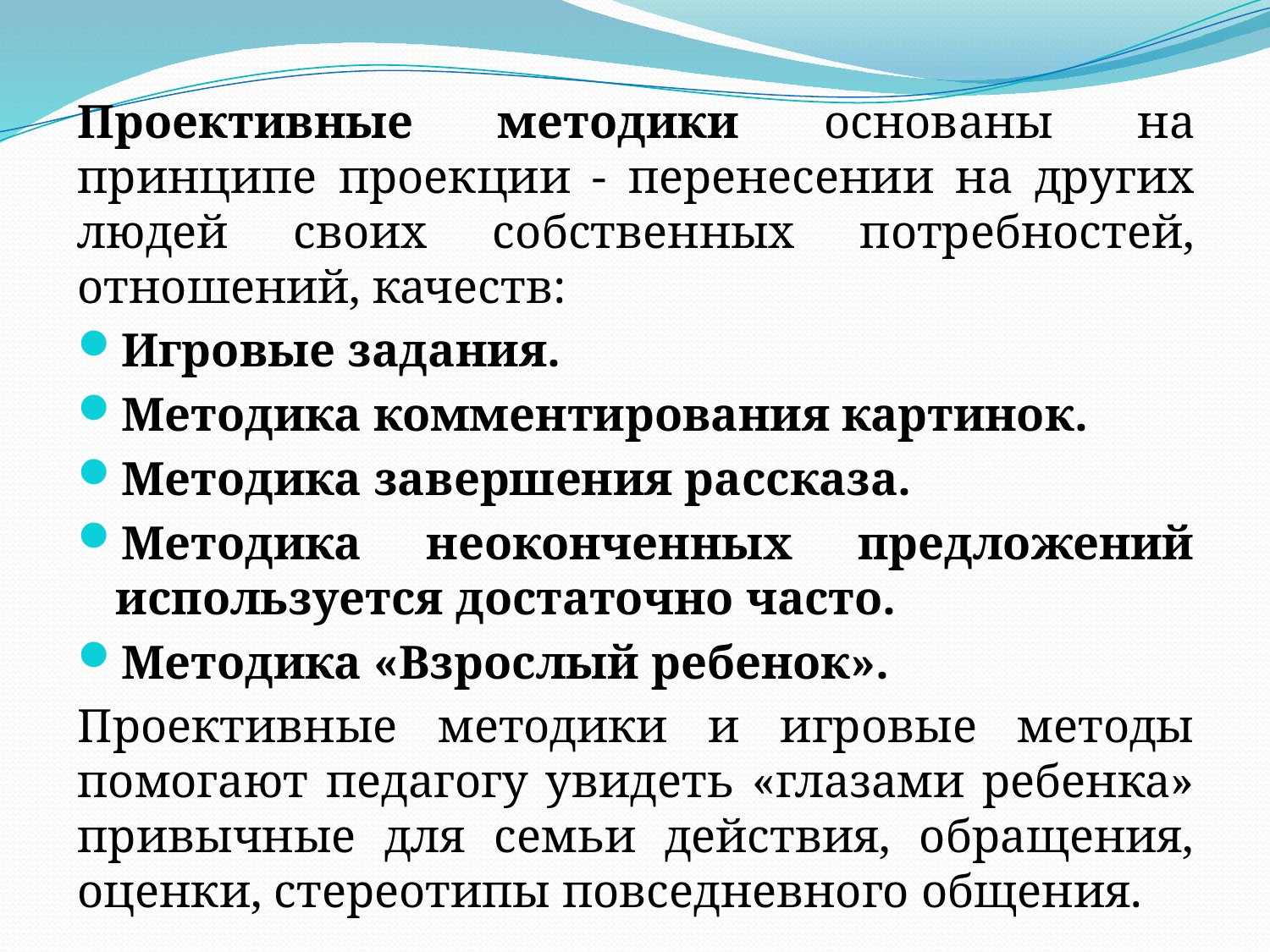

Проективные методики основаны на принципе проекции - перенесении на других людей своих собственных потребностей, отношений, качеств:
Игровые задания.
Методика комментирования картинок.
Методика завершения рассказа.
Методика неоконченных предложений используется достаточно часто.
Методика «Взрослый ребенок».
Проективные методики и игровые методы помогают педагогу увидеть «глазами ребенка» привычные для семьи действия, обращения, оценки, стереотипы повседневного общения.